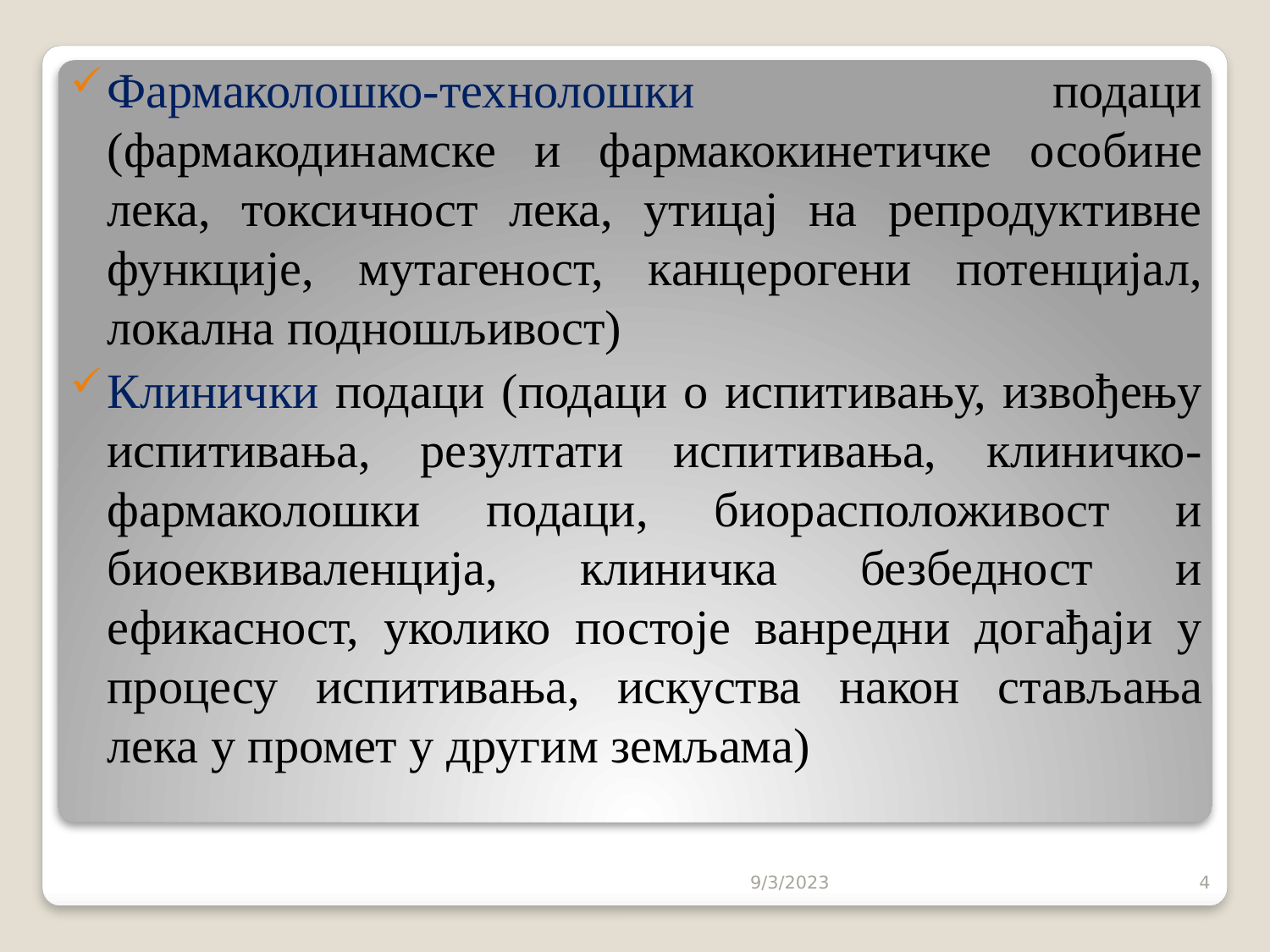

Фармаколошко-технолошки подаци (фармакодинамске и фармакокинетичке особине лека, токсичност лека, утицај на репродуктивне функције, мутагеност, канцерогени потенцијал, локална подношљивост)
Клинички подаци (подаци о испитивању, извођењу испитивања, резултати испитивања, клиничко-фармаколошки подаци, биорасположивост и биоеквиваленција, клиничка безбедност и ефикасност, уколико постоје ванредни догађаји у процесу испитивања, искуства након стављања лека у промет у другим земљама)

9/3/2023
4